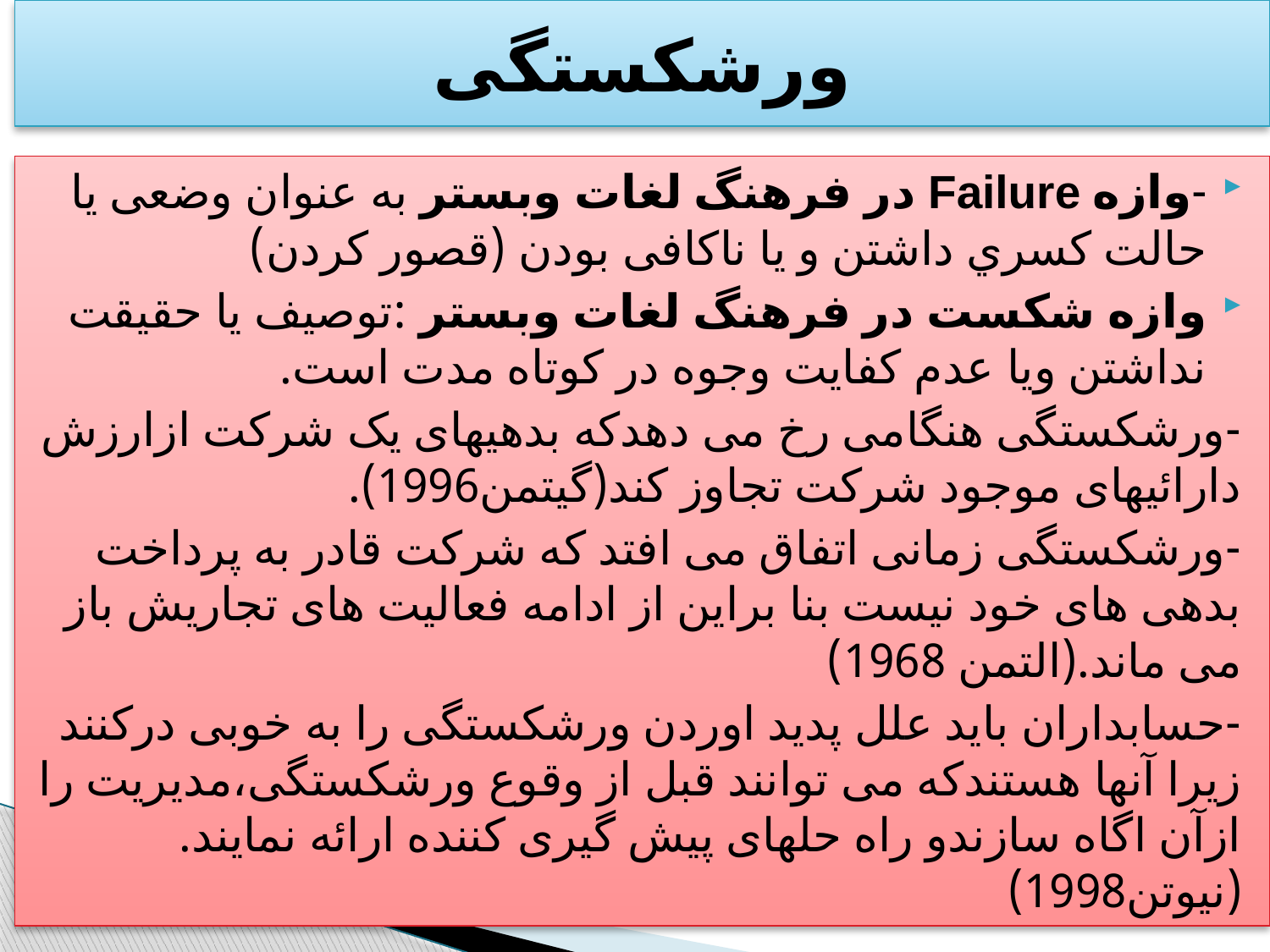

# ورشکستگی
-وازه Failure در فرهنگ لغات وبستر به عنوان وضعی یا حالت کسري داشتن و یا ناکافی بودن (قصور کردن)
وازه شکست در فرهنگ لغات وبستر :توصیف یا حقیقت نداشتن ویا عدم کفایت وجوه در کوتاه مدت است.
-ورشکستگی هنگامی رخ می دهدکه بدهیهای یک شرکت ازارزش دارائیهای موجود شرکت تجاوز کند(گیتمن1996).
-ورشکستگی زمانی اتفاق می افتد که شرکت قادر به پرداخت بدهی های خود نیست بنا براین از ادامه فعالیت های تجاریش باز می ماند.(التمن 1968)
-حسابداران باید علل پدید اوردن ورشکستگی را به خوبی درکنند زیرا آنها هستندکه می توانند قبل از وقوع ورشکستگی،مدیریت را ازآن اگاه سازندو راه حلهای پیش گیری کننده ارائه نمایند.(نیوتن1998)